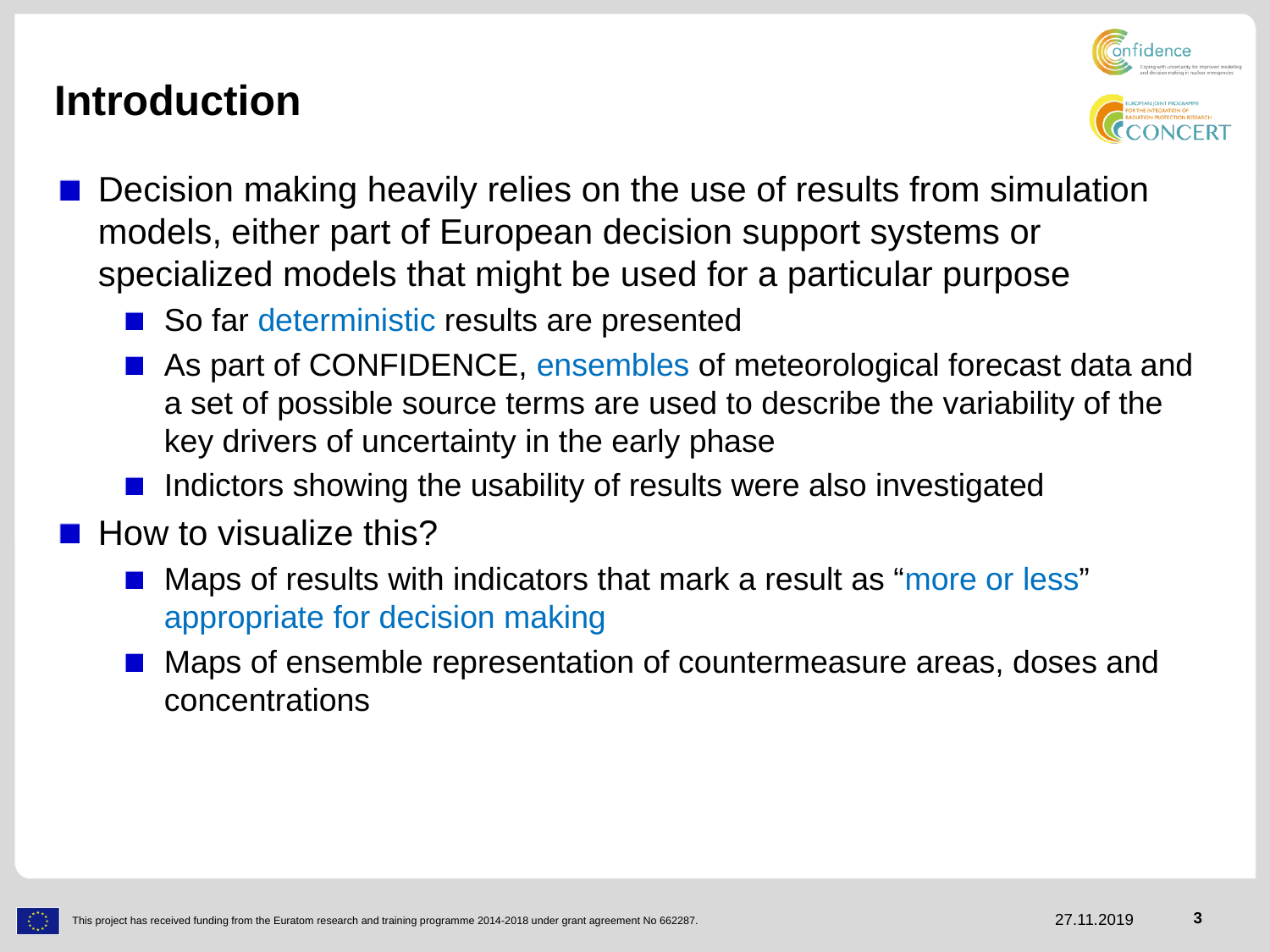

# Introduction
Decision making heavily relies on the use of results from simulation models, either part of European decision support systems or specialized models that might be used for a particular purpose
So far deterministic results are presented
As part of CONFIDENCE, ensembles of meteorological forecast data and a set of possible source terms are used to describe the variability of the key drivers of uncertainty in the early phase
Indictors showing the usability of results were also investigated
How to visualize this?
Maps of results with indicators that mark a result as “more or less” appropriate for decision making
Maps of ensemble representation of countermeasure areas, doses and concentrations